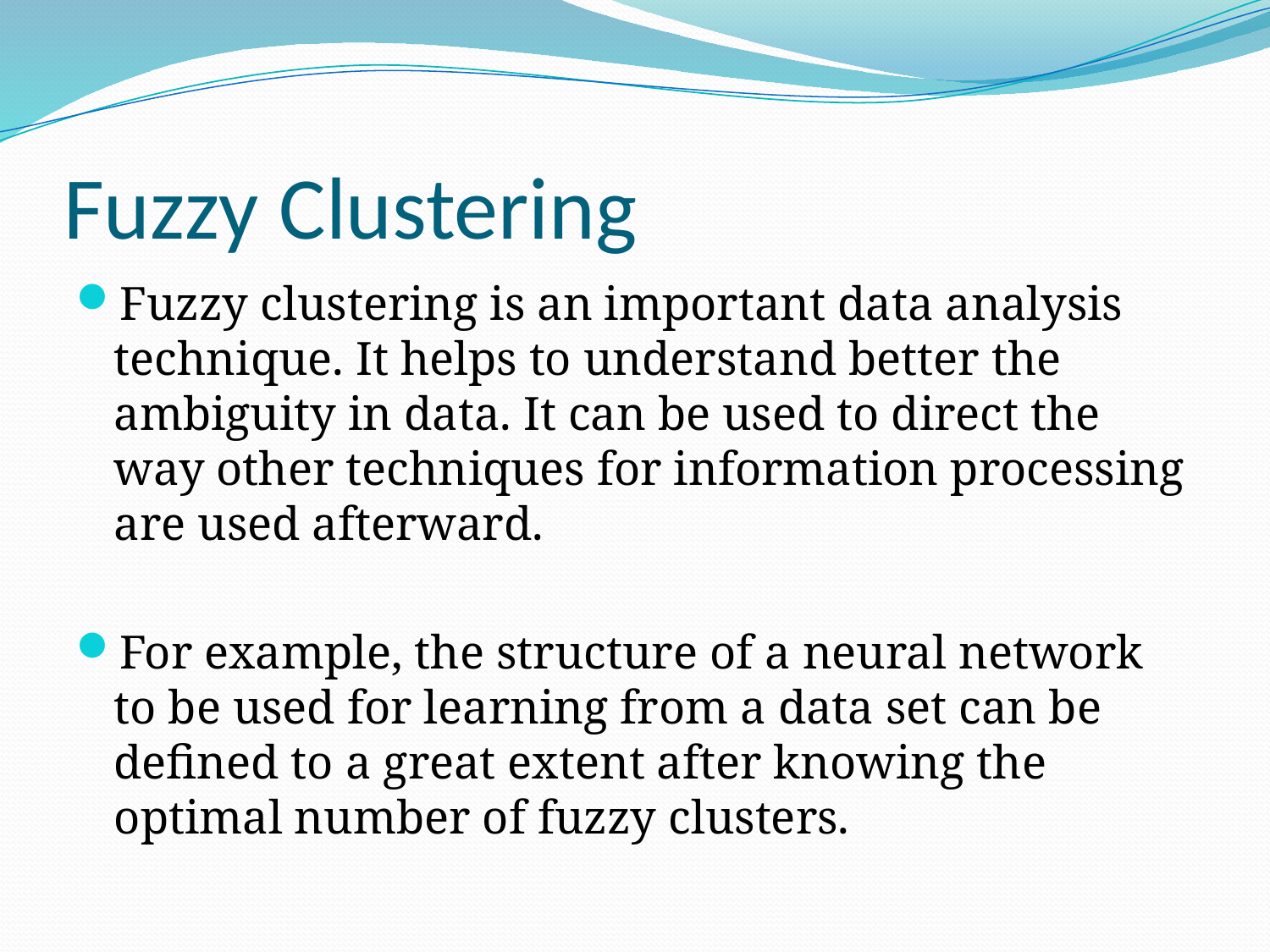

# Fuzzy Clustering
Fuzzy clustering is an important data analysis technique. It helps to understand better the ambiguity in data. It can be used to direct the way other techniques for information processing are used afterward.

For example, the structure of a neural network to be used for learning from a data set can be defined to a great extent after knowing the optimal number of fuzzy clusters.